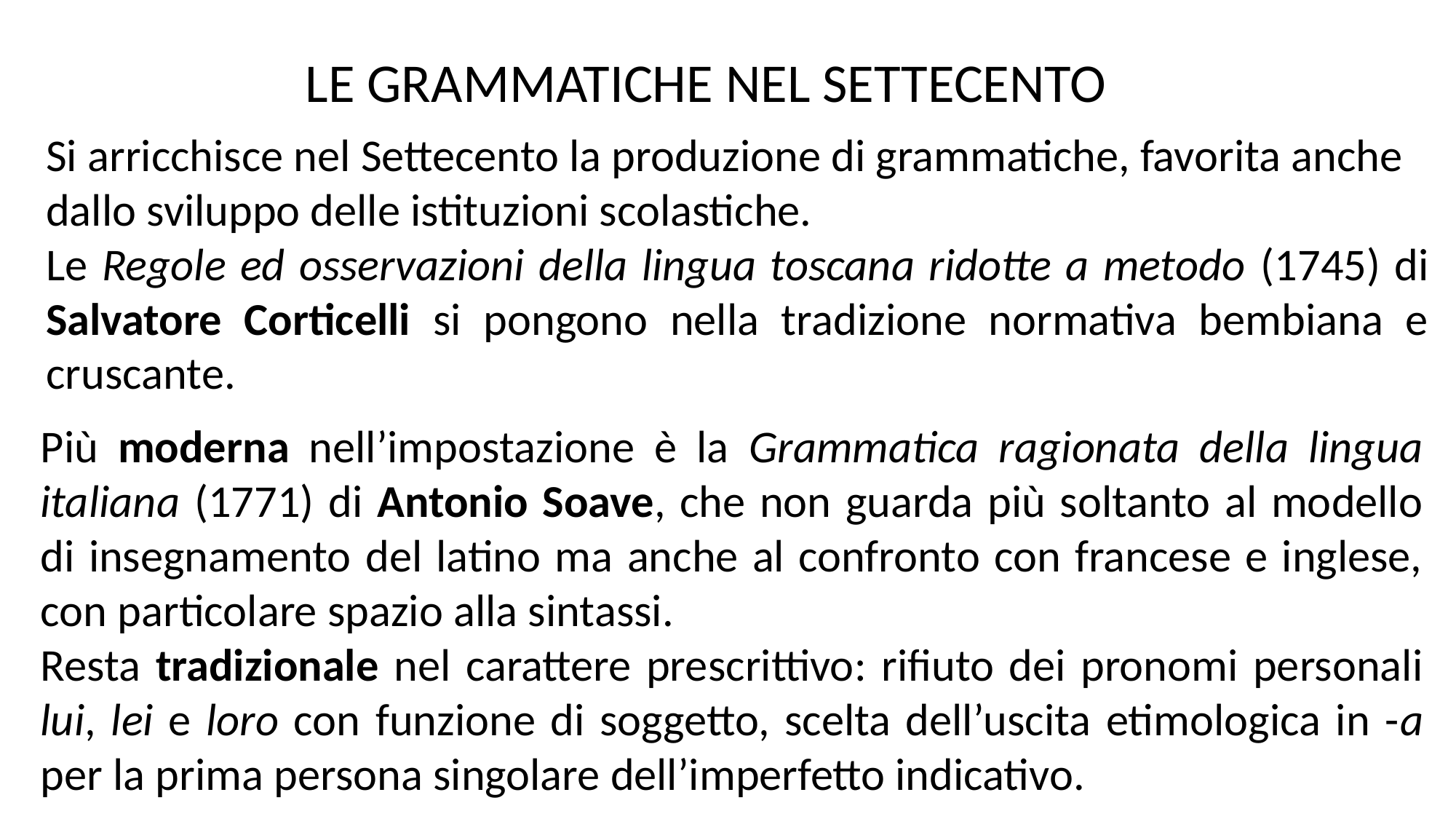

LE GRAMMATICHE NEL SETTECENTO
Si arricchisce nel Settecento la produzione di grammatiche, favorita anche dallo sviluppo delle istituzioni scolastiche.
Le Regole ed osservazioni della lingua toscana ridotte a metodo (1745) di Salvatore Corticelli si pongono nella tradizione normativa bembiana e cruscante.
Più moderna nell’impostazione è la Grammatica ragionata della lingua italiana (1771) di Antonio Soave, che non guarda più soltanto al modello di insegnamento del latino ma anche al confronto con francese e inglese, con particolare spazio alla sintassi.
Resta tradizionale nel carattere prescrittivo: rifiuto dei pronomi personali lui, lei e loro con funzione di soggetto, scelta dell’uscita etimologica in -a per la prima persona singolare dell’imperfetto indicativo.